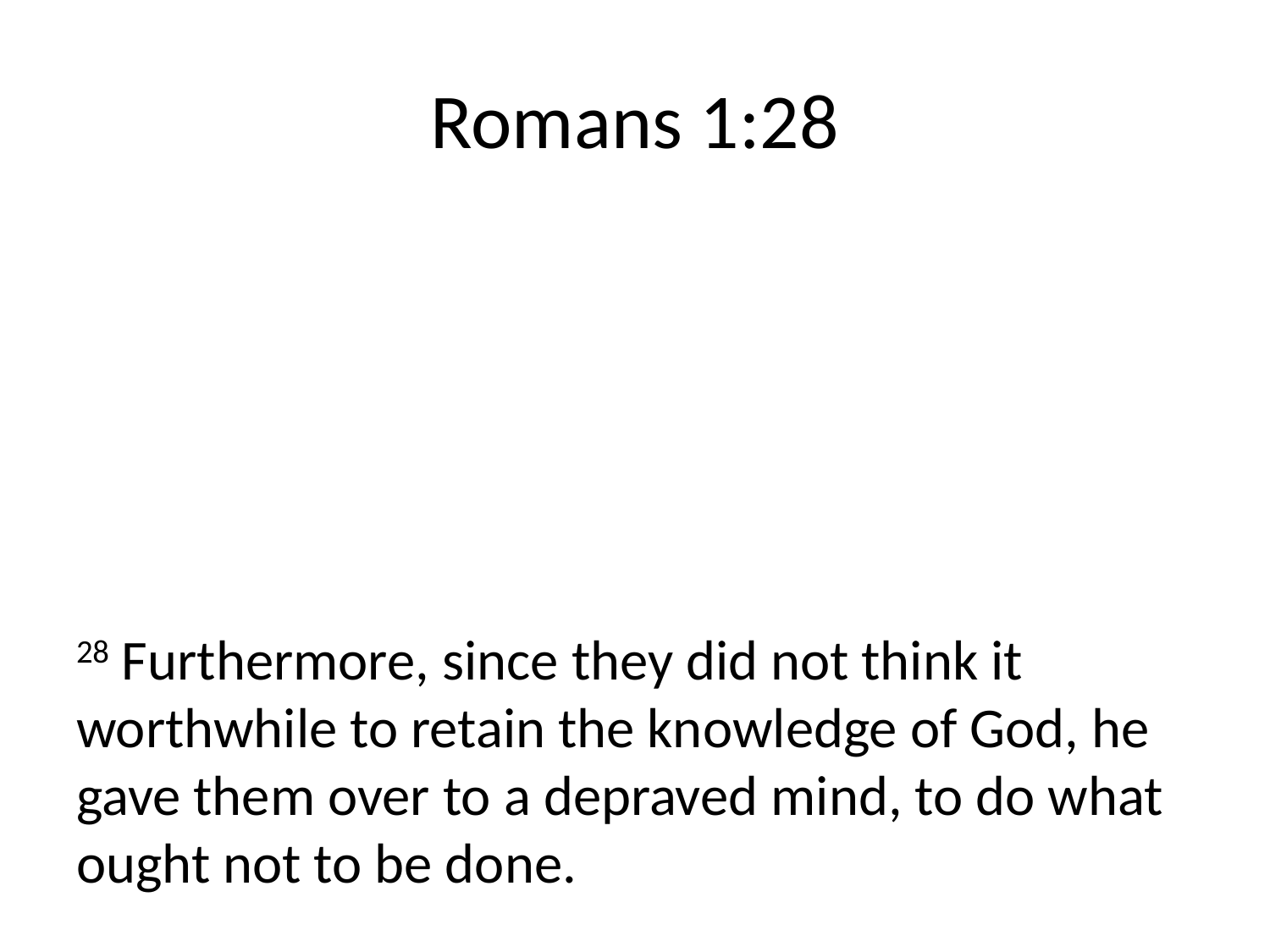

# Romans 1:28

28 Furthermore, since they did not think it worthwhile to retain the knowledge of God, he gave them over to a depraved mind, to do what ought not to be done.